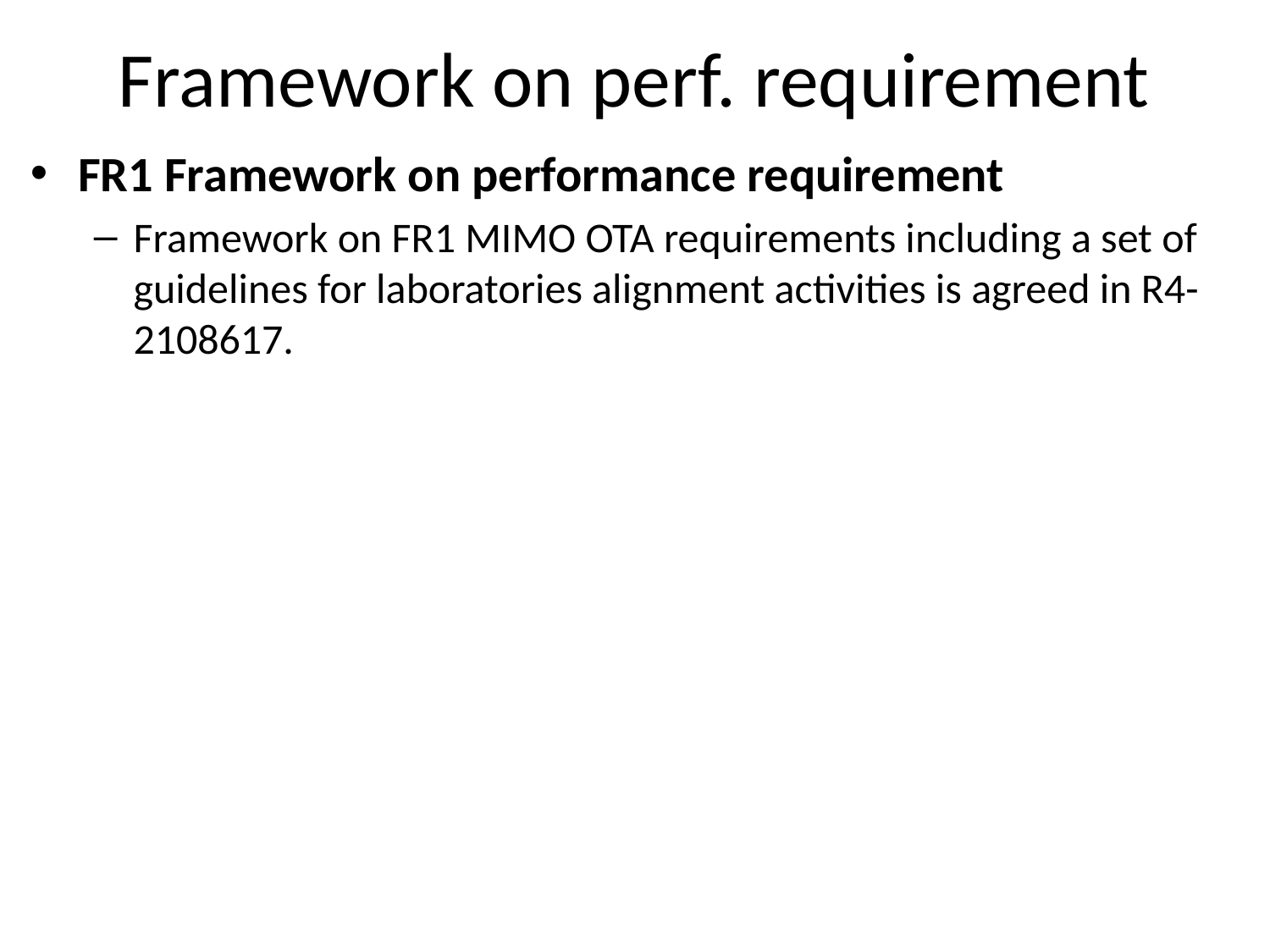

# Framework on perf. requirement
FR1 Framework on performance requirement
Framework on FR1 MIMO OTA requirements including a set of guidelines for laboratories alignment activities is agreed in R4-2108617.